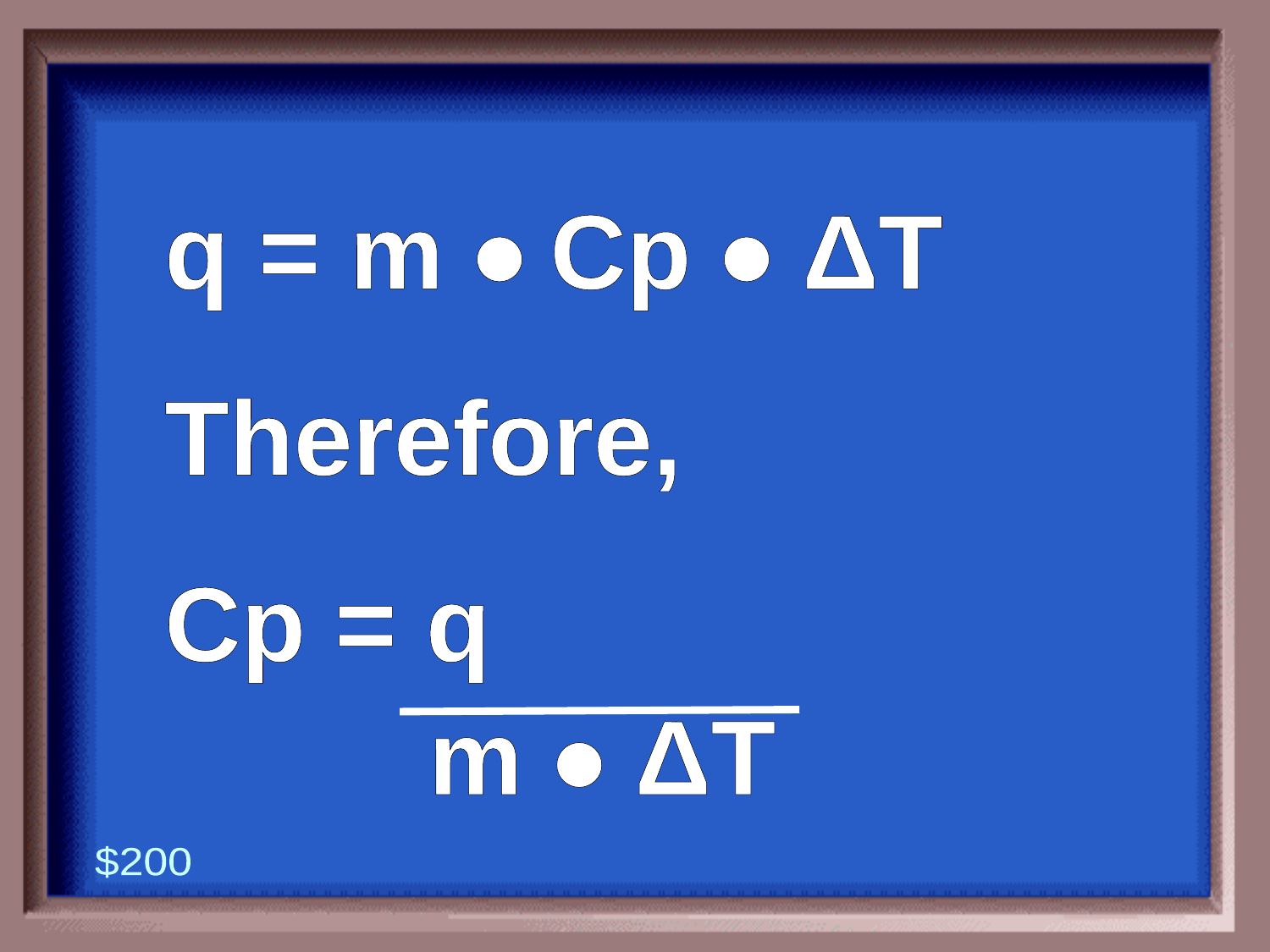

q = m • Cp • ΔT
Therefore,
Cp = q
         m • ΔT
$200